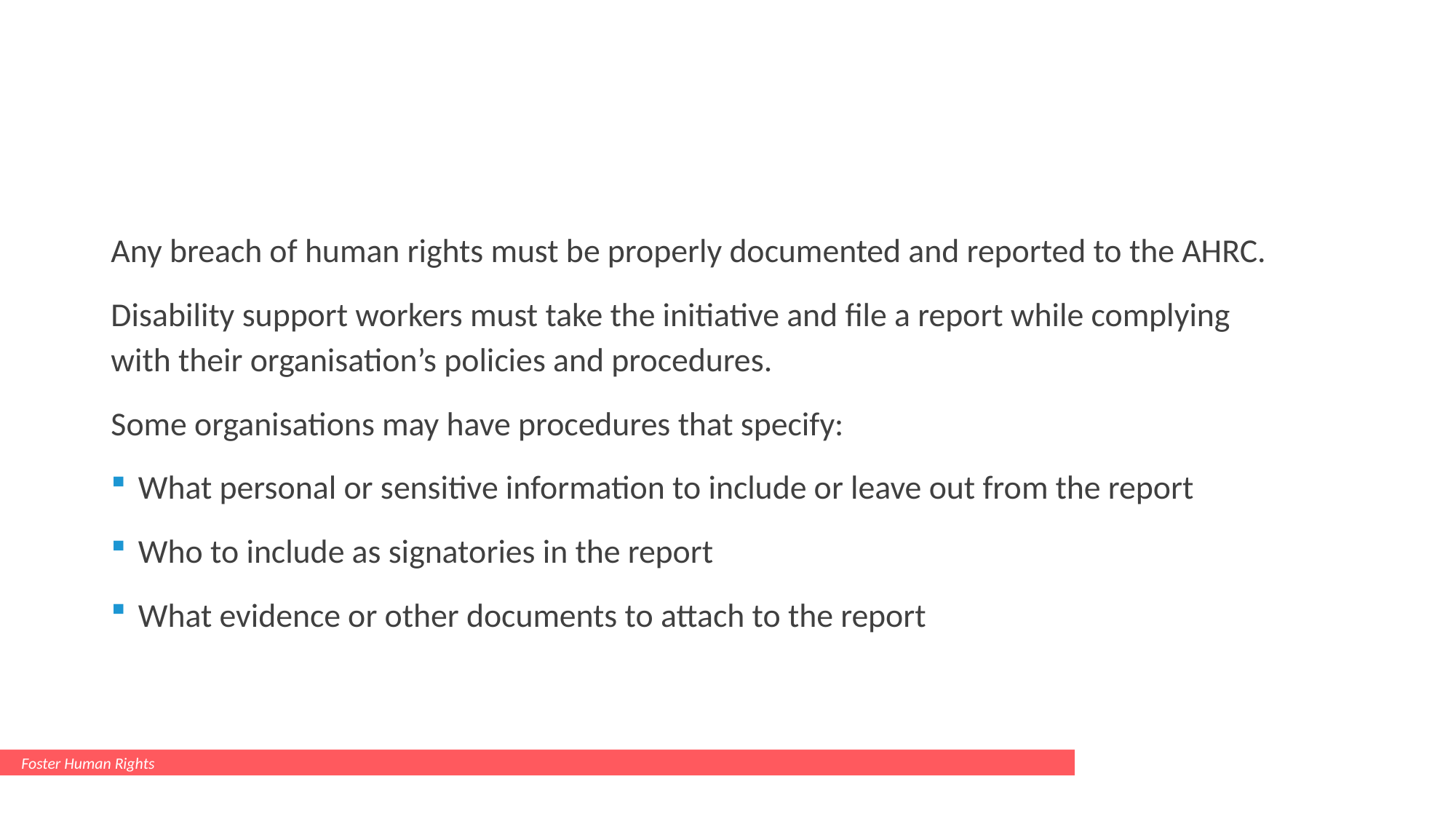

#
Any breach of human rights must be properly documented and reported to the AHRC.
Disability support workers must take the initiative and file a report while complying with their organisation’s policies and procedures.
Some organisations may have procedures that specify:
What personal or sensitive information to include or leave out from the report
Who to include as signatories in the report
What evidence or other documents to attach to the report
Foster Human Rights